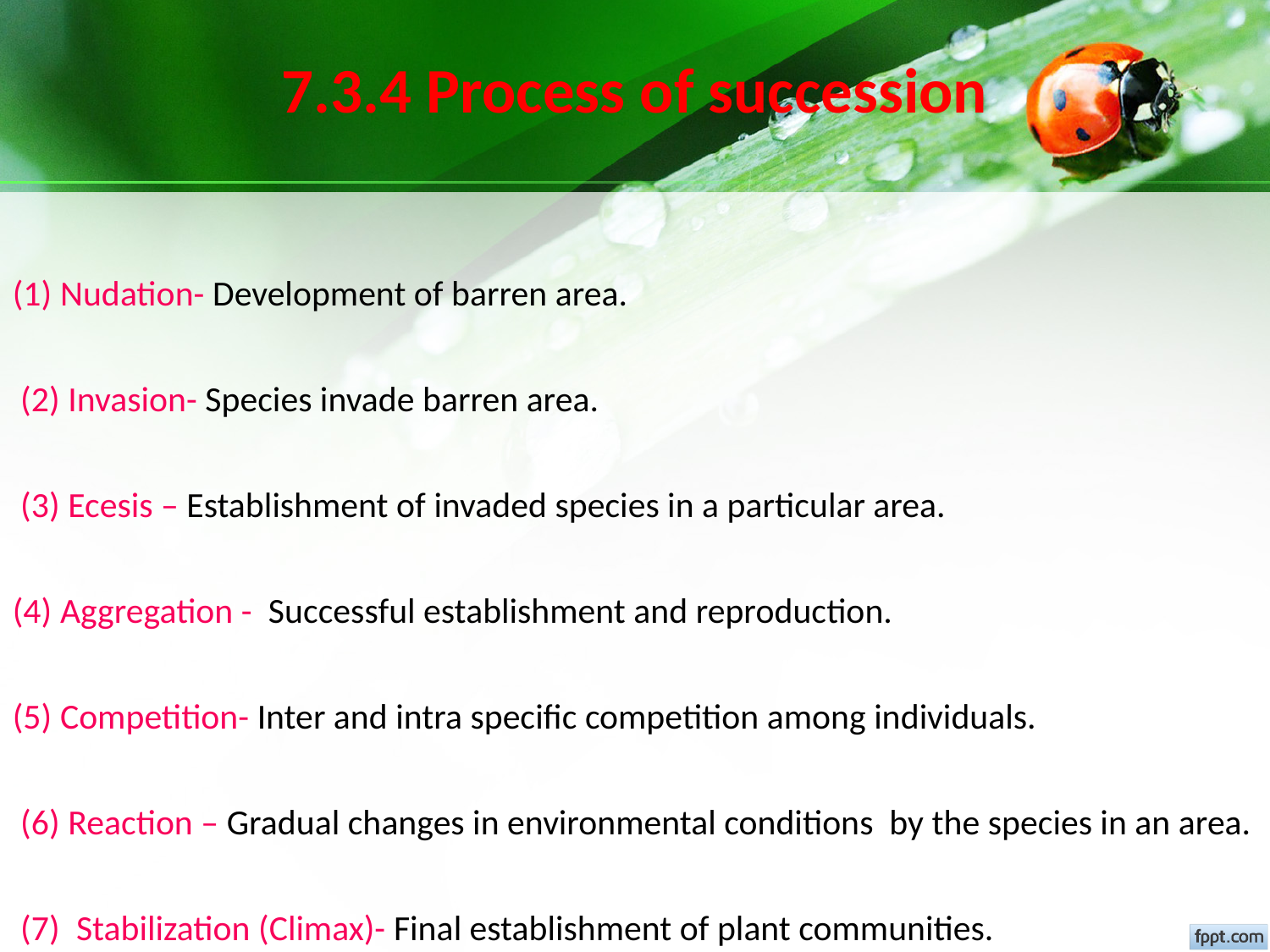

7.3.4 Process of succession

(1) Nudation- Development of barren area.
 (2) Invasion- Species invade barren area.
 (3) Ecesis – Establishment of invaded species in a particular area.
(4) Aggregation -  Successful establishment and reproduction.
(5) Competition- Inter and intra specific competition among individuals.
 (6) Reaction – Gradual changes in environmental conditions  by the species in an area.
 (7)  Stabilization (Climax)- Final establishment of plant communities.